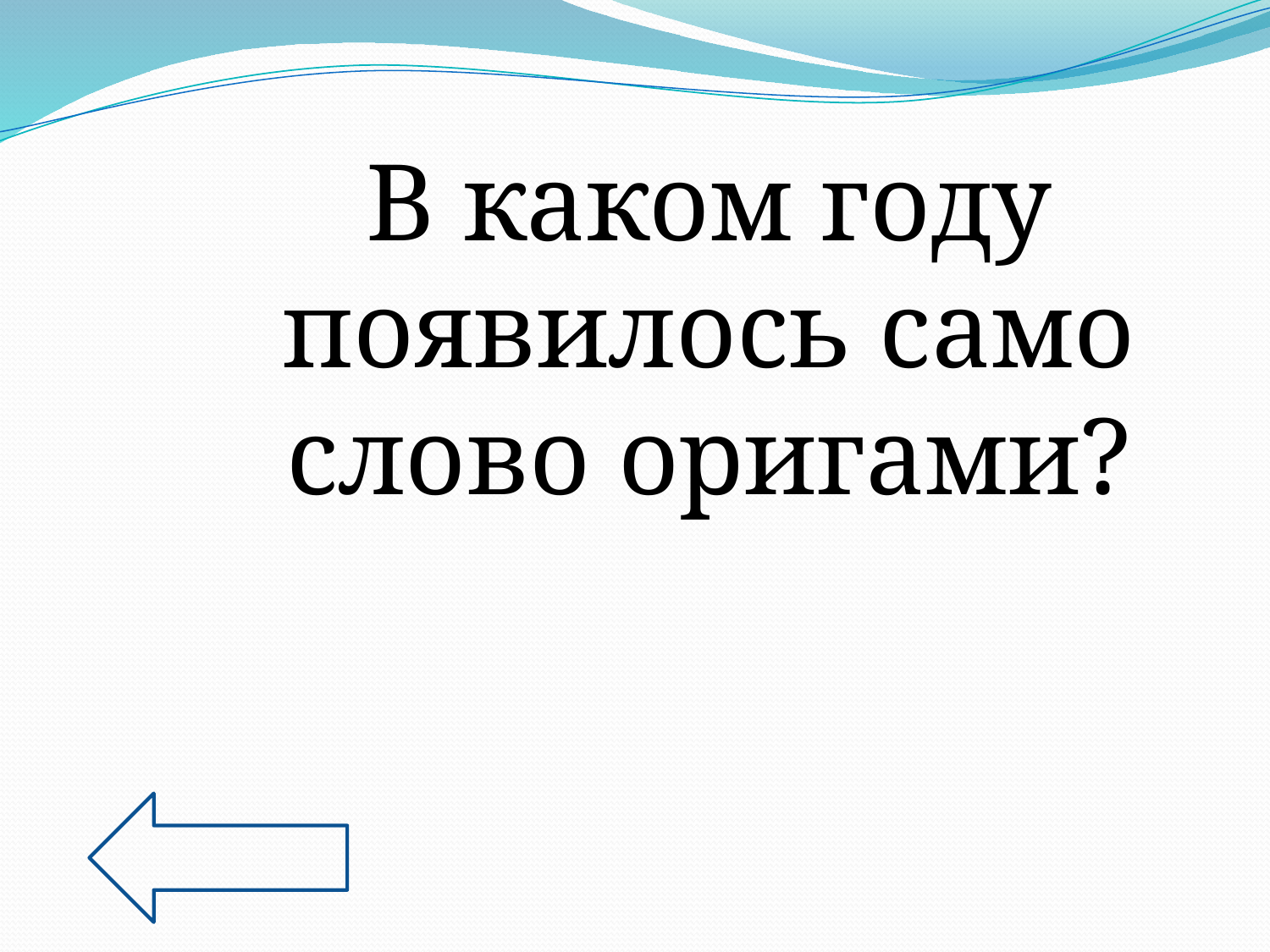

В каком году появилось само слово оригами?